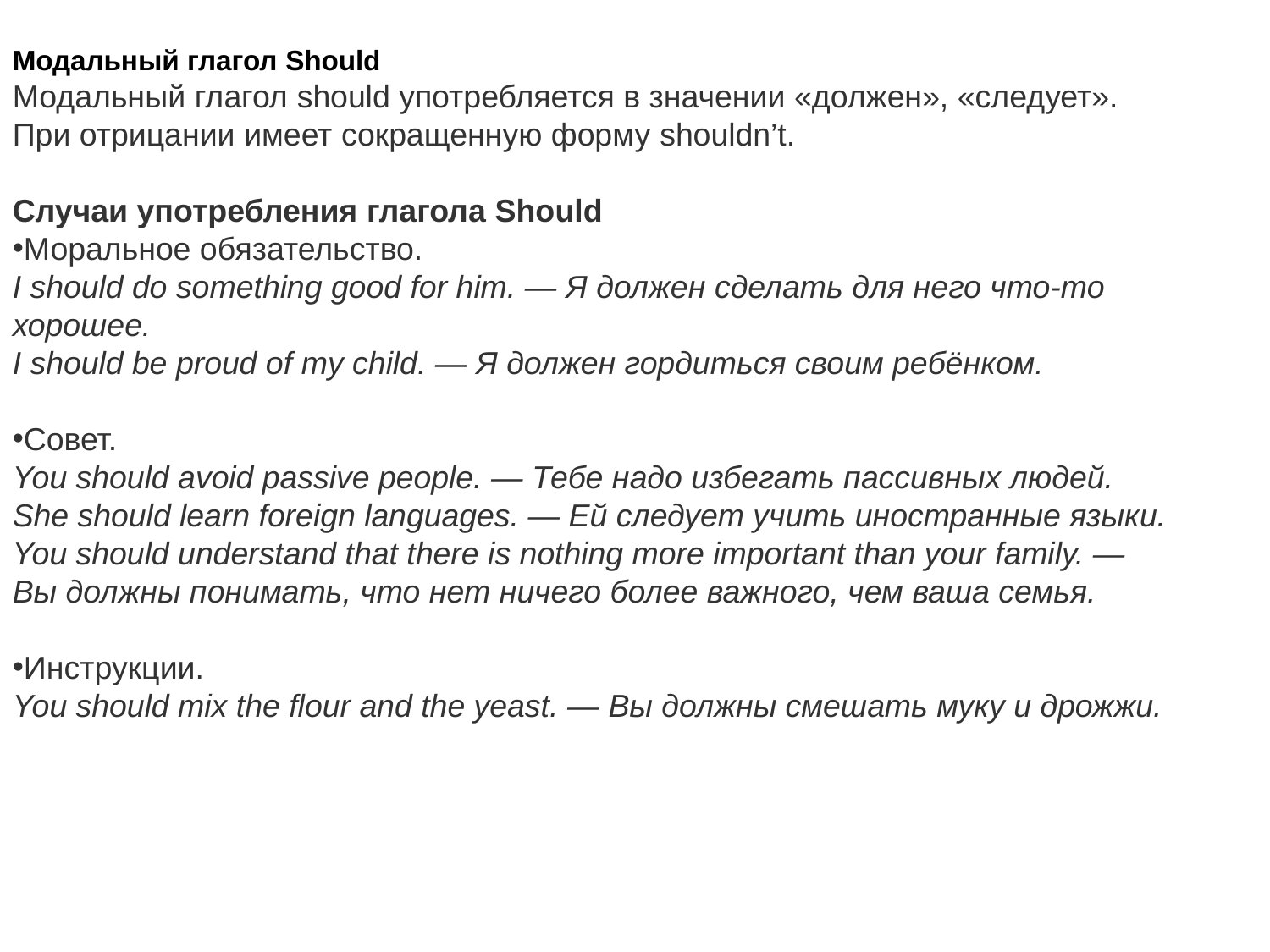

Модальный глагол Should
Модальный глагол should употребляется в значении «должен», «следует». При отрицании имеет сокращенную форму shouldn’t.

Случаи употребления глагола Should
Моральное обязательство.
I should do something good for him. — Я должен сделать для него что-то хорошее.
I should be proud of my child. — Я должен гордиться своим ребёнком.

Совет.
You should avoid passive people. — Тебе надо избегать пассивных людей.
She should learn foreign languages. — Ей следует учить иностранные языки.
You should understand that there is nothing more important than your family. — Вы должны понимать, что нет ничего более важного, чем ваша семья.

Инструкции.
You should mix the flour and the yeast. — Вы должны смешать муку и дрожжи.